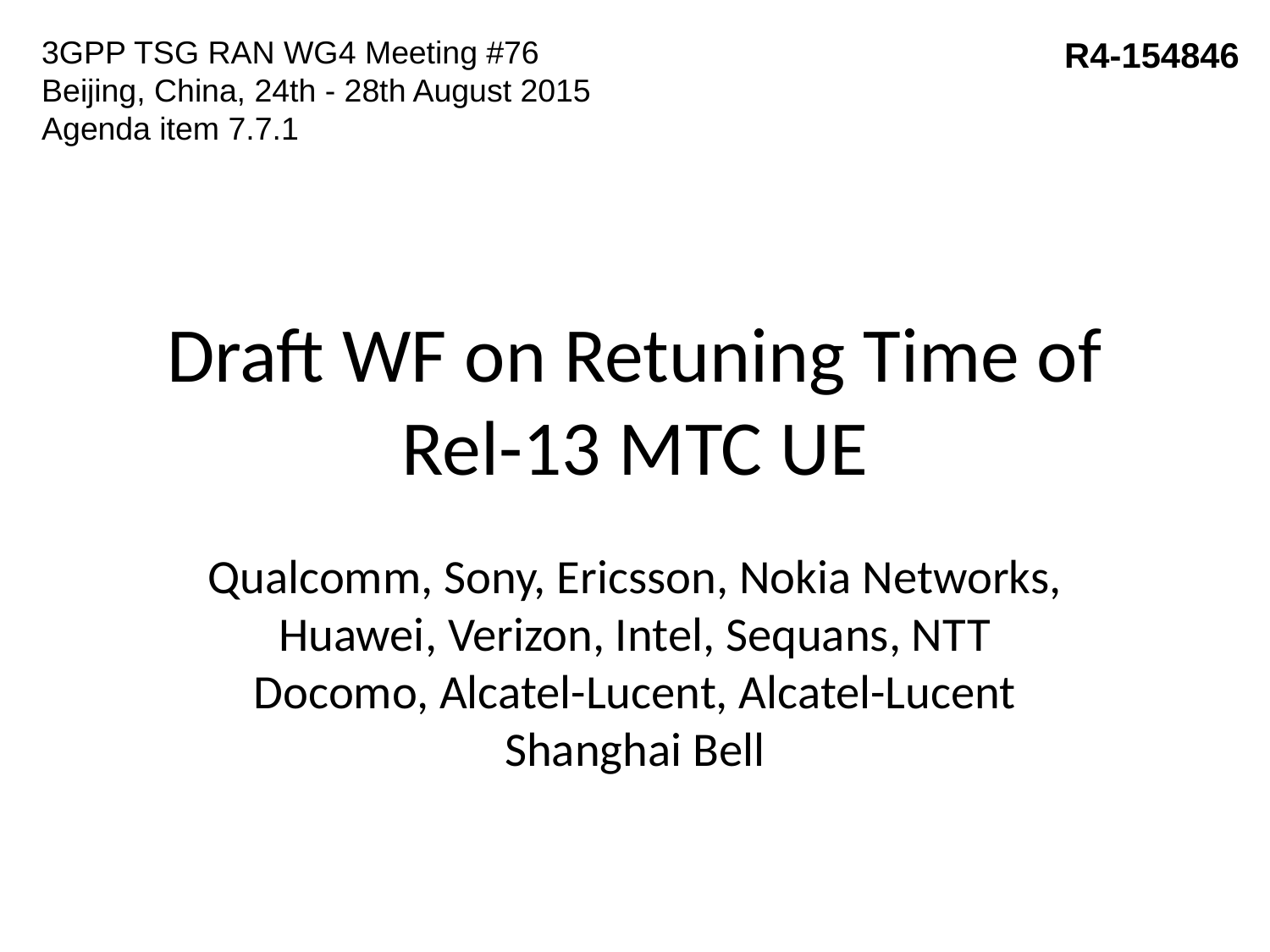

3GPP TSG RAN WG4 Meeting #76
Beijing, China, 24th - 28th August 2015
Agenda item 7.7.1
R4-154846
# Draft WF on Retuning Time of Rel-13 MTC UE
Qualcomm, Sony, Ericsson, Nokia Networks, Huawei, Verizon, Intel, Sequans, NTT Docomo, Alcatel-Lucent, Alcatel-Lucent Shanghai Bell